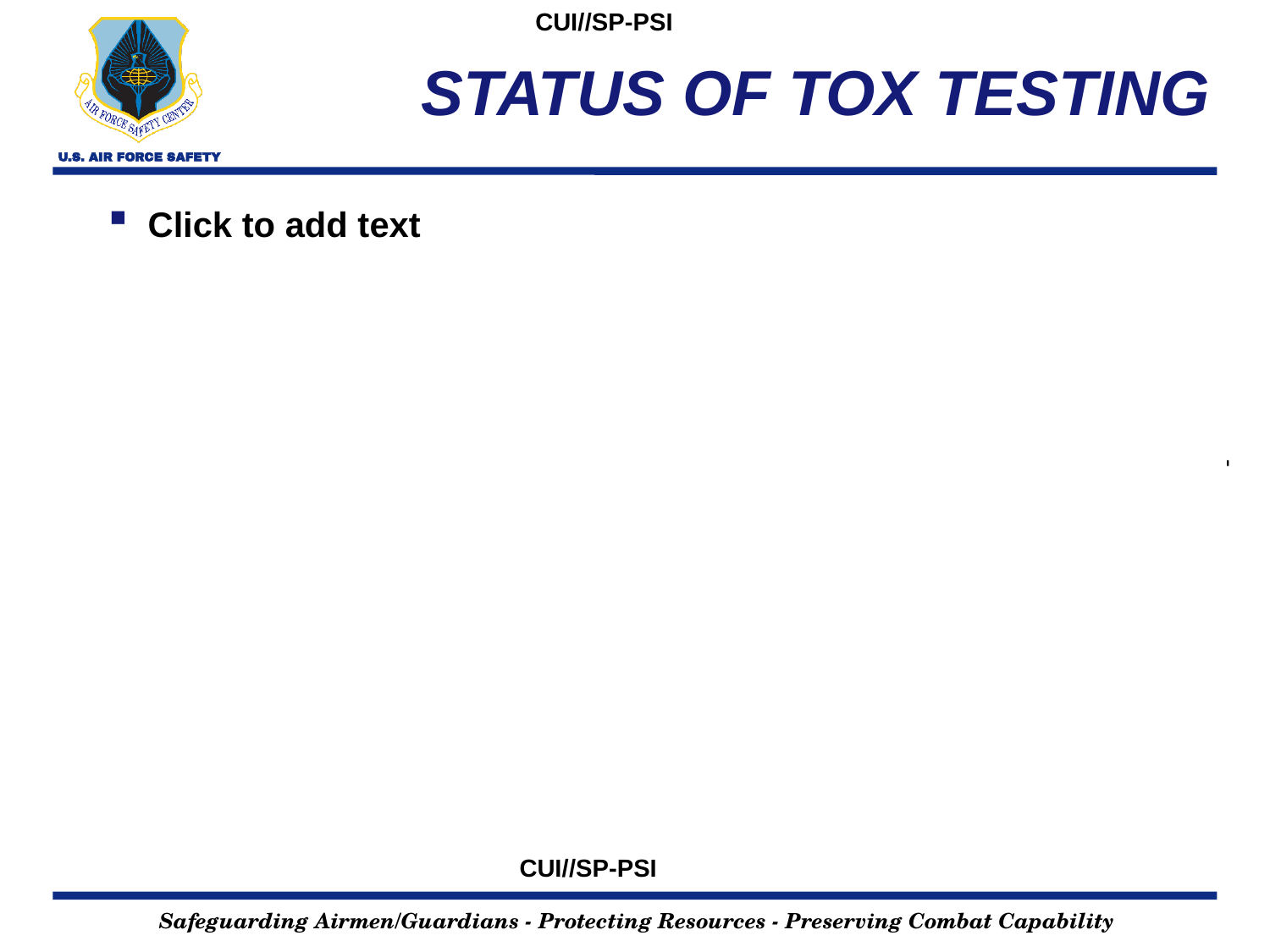

CUI//SP-PSI
# STATUS OF TOX TESTING
Click to add text

CUI//SP-PSI